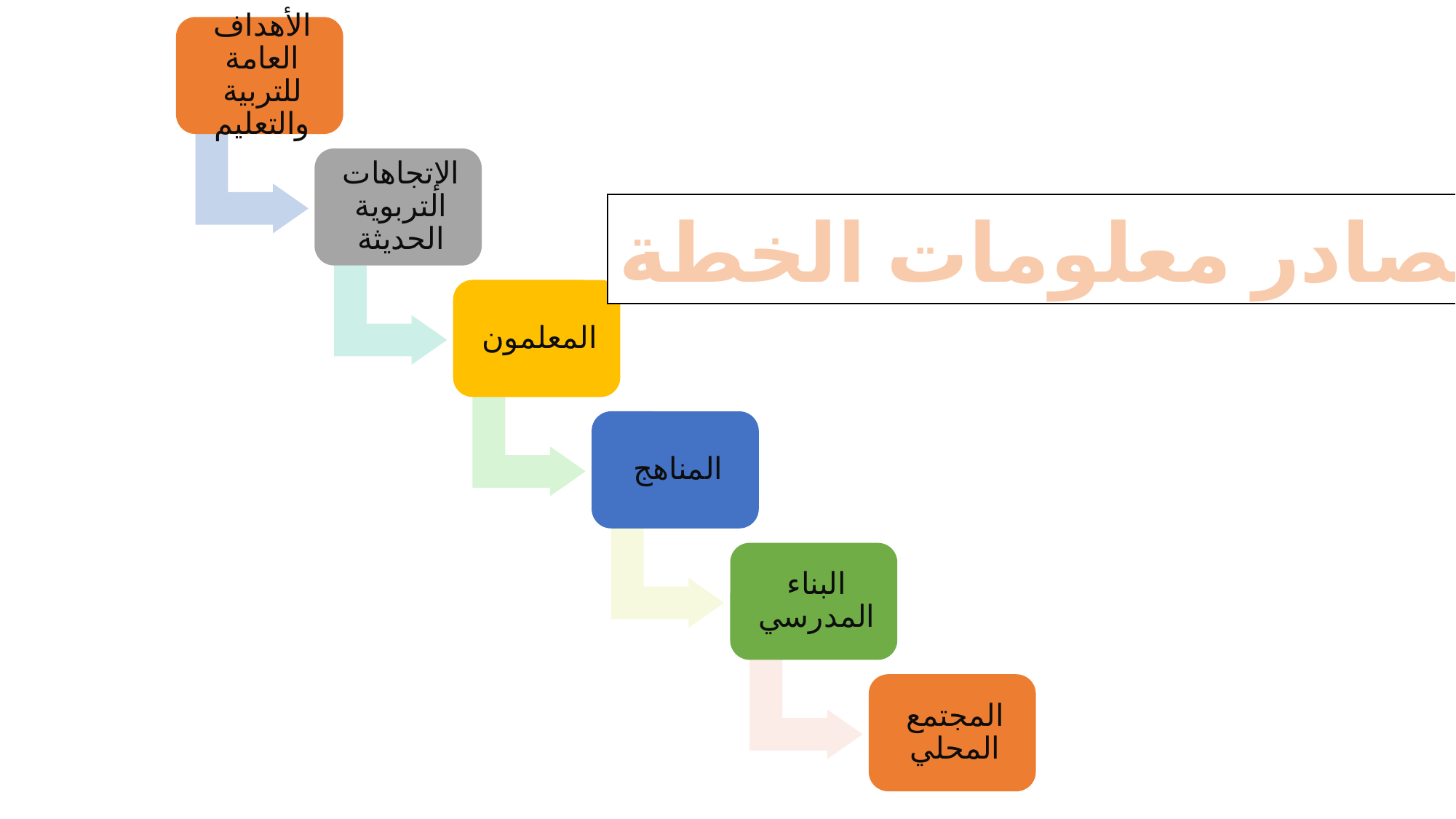

الأهداف العامة للتربية والتعليم
الإتجاهات التربوية الحديثة
المعلمون
المناهج
البناء المدرسي
المجتمع المحلي
مصادر معلومات الخطة